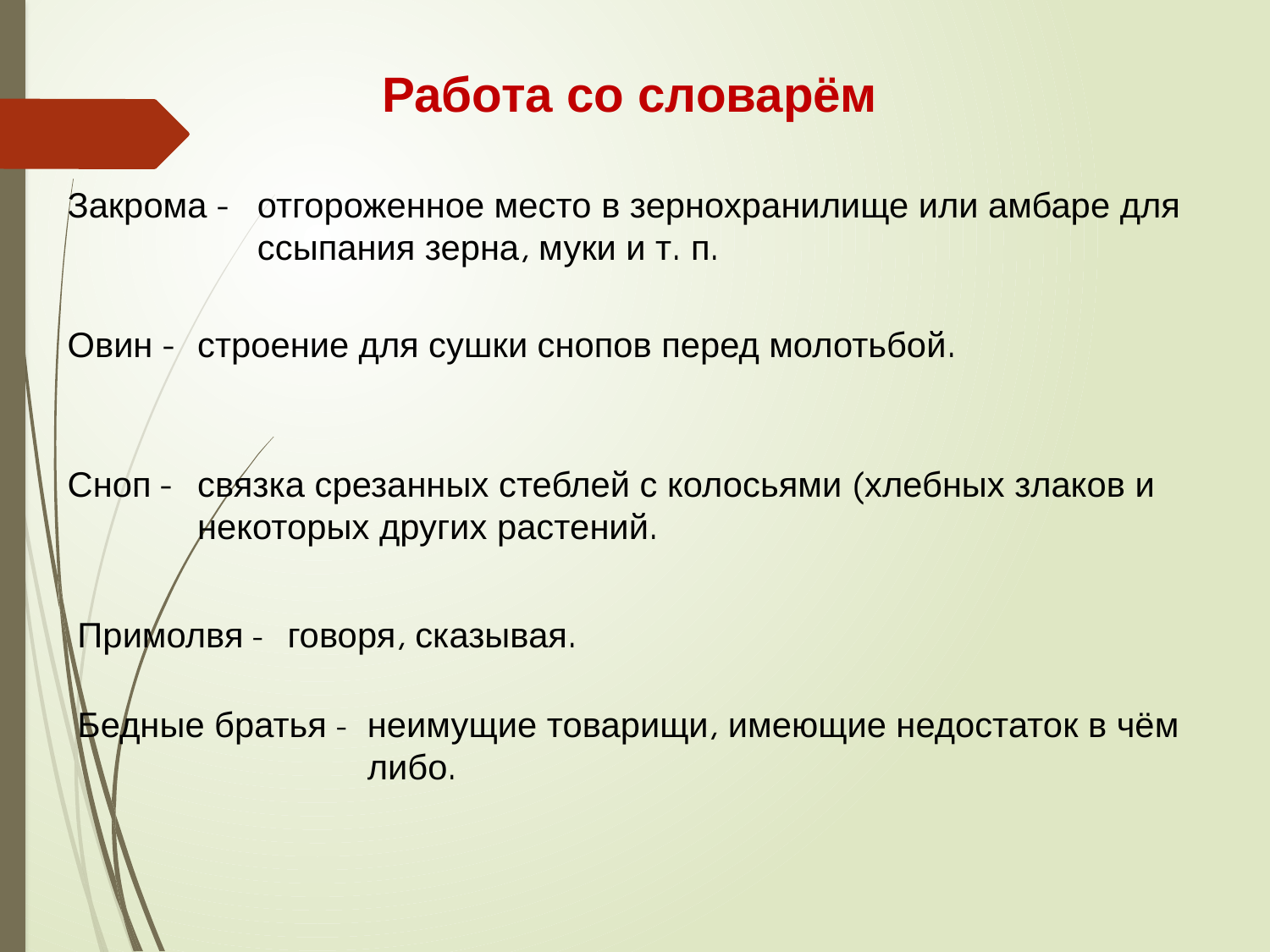

Работа со словарём
Закрома -
отгороженное место в зернохранилище или амбаре для ссыпания зерна, муки и т. п.
Овин -
строение для сушки снопов перед молотьбой.
Сноп -
связка срезанных стеблей с колосьями (хлебных злаков и некоторых других растений.
Примолвя -
говоря, сказывая.
Бедные братья -
неимущие товарищи, имеющие недостаток в чём либо.